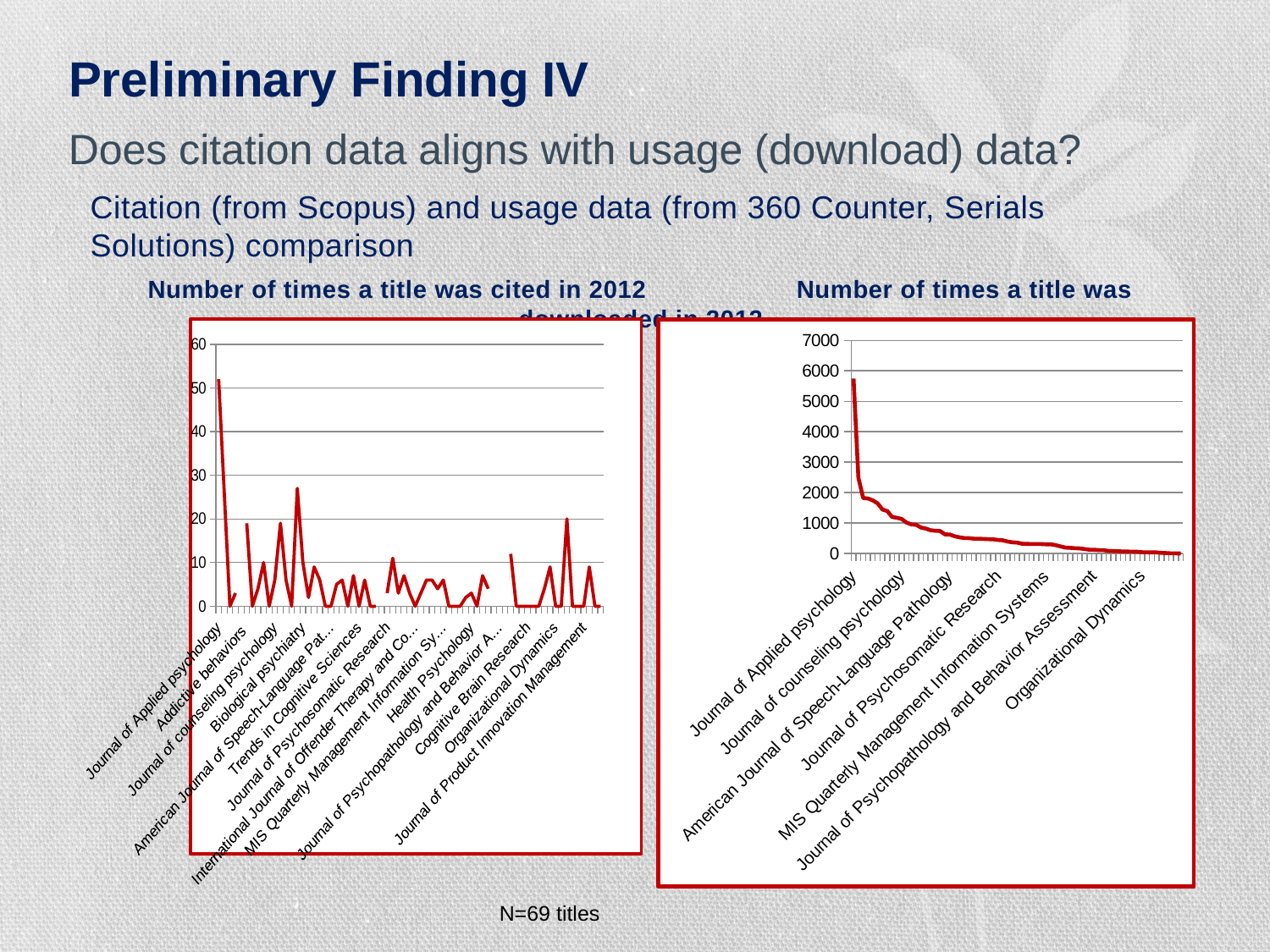

# Preliminary Finding IV
Does citation data aligns with usage (download) data?
Citation (from Scopus) and usage data (from 360 Counter, Serials Solutions) comparison
Number of times a title was cited in 2012                    Number of times a title was downloaded in 2012

### Chart

| Category |  |
|---|---|
| Journal of Applied psychology | 52.0 |
| psychological bulletin | 26.0 |
| Journal of Consumer Research | 0.0 |
| Developmental psychology | 3.0 |
| Vision research | None |
| Addictive behaviors  | 19.0 |
| Academy of management Journal | 0.0 |
| Journal of Affective Disorders | 4.0 |
| Clinical psychology review | 10.0 |
| Journal of Family Psychology | 0.0 |
| Journal of counseling psychology | 6.0 |
| Journal of Educational Psychology | 19.0 |
| Journal of Management | 6.0 |
| School Psychology Review | 0.0 |
| Archives of general psychiatry | 27.0 |
| Biological psychiatry | 10.0 |
| Brain Research | 2.0 |
| Psychological Review | 9.0 |
| Pediatrics | 6.0 |
| Journal of Research in personality | 0.0 |
| American Journal of Speech-Language Pathology | 0.0 |
| Journal of Occupational Health Psychology | 5.0 |
| Journal of Experimental child Psychology | 6.0 |
| International Journal of intercultural Relations | 0.0 |
| Psychological Medicine | 7.0 |
| Trends in Cognitive Sciences | 0.0 |
| Cognition | 6.0 |
| Journal of Speech and Hearing Research | 0.0 |
| Journal of International Business Studies | 0.0 |
| Child Development | None |
| Journal of Psychosomatic Research | 3.0 |
| Development and psychopathology | 11.0 |
| Counseling Psychologist | 3.0 |
| Psychological methods | 7.0 |
| Psychiatric Services | 3.0 |
| International Journal of Offender Therapy and Comparative Criminology | 0.0 |
| Human Resource Development Quarterly | 3.0 |
| Journal of Applied Social Psychology | 6.0 |
| Current Directions in Psychological Science | 6.0 |
| Organizational Research Methods | 4.0 |
| MIS Quarterly Management Information Systems | 6.0 |
| Criminal Justice and Behavior | 0.0 |
| American Journal of Psychology | 0.0 |
| Movement Disorders | 0.0 |
| Journal of Social Issues | 2.0 |
| Health Psychology | 3.0 |
| Circulation | 0.0 |
| Psychology of Men and Masculinity | 7.0 |
| Violence & Victims | 4.0 |
| Journal of Cognitive Neuroscience | None |
| Journal of Psychopathology and Behavior Assessment | 7.0 |
| Developmental Neuropsychology | None |
| Journal of personality disorders | 12.0 |
| Physical Therapy | 0.0 |
| Psychophysiology | 0.0 |
| Cognitive Brain Research | 0.0 |
| Journal of the Academy of Marketing Science | 0.0 |
| European Journal of Personality | 0.0 |
| Cognitive Behaviour Therapy | 4.0 |
| Journal of Studies on Alcohol | 9.0 |
| Organizational Dynamics | 0.0 |
| Personality and Social Psychology Review | 0.0 |
| Death studies | 20.0 |
| Journal of Physiology | 0.0 |
| World Journal of Surgery | 0.0 |
| Journal of Product Innovation Management | 0.0 |
| Addiction | 9.0 |
| Journal of the Acoustical Society of America | 0.0 |
| Journal of Abnormal and Social Psychology | 0.0 |

### Chart

| Category |  |
|---|---|
| Journal of Applied psychology | 5746.0 |
| psychological bulletin | 2486.0 |
| Journal of Consumer Research | 1823.0 |
| Developmental psychology | 1809.0 |
| Vision research | 1747.0 |
| Addictive behaviors  | 1647.0 |
| Academy of management Journal | 1447.0 |
| Journal of Affective Disorders | 1396.0 |
| Clinical psychology review | 1202.0 |
| Journal of Family Psychology | 1174.0 |
| Journal of counseling psychology | 1135.0 |
| Journal of Educational Psychology | 1018.0 |
| Journal of Management | 956.0 |
| School Psychology Review | 945.0 |
| Archives of general psychiatry | 855.0 |
| Biological psychiatry | 820.0 |
| Brain Research | 767.0 |
| Psychological Review | 749.0 |
| Pediatrics | 741.0 |
| Journal of Research in personality | 629.0 |
| American Journal of Speech-Language Pathology | 626.0 |
| Journal of Occupational Health Psychology | 568.0 |
| Journal of Experimental child Psychology | 533.0 |
| International Journal of intercultural Relations | 509.0 |
| Psychological Medicine | 506.0 |
| Trends in Cognitive Sciences | 487.0 |
| Cognition | 486.0 |
| Journal of Speech and Hearing Research | 479.0 |
| Journal of International Business Studies | 472.0 |
| Child Development | 467.0 |
| Journal of Psychosomatic Research | 446.0 |
| Development and psychopathology | 435.0 |
| Counseling Psychologist | 395.0 |
| Psychological methods | 369.0 |
| Psychiatric Services | 359.0 |
| International Journal of Offender Therapy and Comparative Criminology | 324.0 |
| Human Resource Development Quarterly | 317.0 |
| Journal of Applied Social Psychology | 314.0 |
| Current Directions in Psychological Science | 312.0 |
| Organizational Research Methods | 312.0 |
| MIS Quarterly Management Information Systems | 304.0 |
| Criminal Justice and Behavior | 304.0 |
| American Journal of Psychology | 277.0 |
| Movement Disorders | 235.0 |
| Journal of Social Issues | 194.0 |
| Health Psychology | 189.0 |
| Circulation | 175.0 |
| Psychology of Men and Masculinity | 168.0 |
| Violence & Victims | 148.0 |
| Journal of Cognitive Neuroscience | 126.0 |
| Journal of Psychopathology and Behavior Assessment | 125.0 |
| Developmental Neuropsychology | 114.0 |
| Journal of personality disorders | 112.0 |
| Physical Therapy | 85.0 |
| Psychophysiology | 82.0 |
| Cognitive Brain Research | 78.0 |
| Journal of the Academy of Marketing Science | 68.0 |
| European Journal of Personality | 66.0 |
| Cognitive Behaviour Therapy | 63.0 |
| Journal of Studies on Alcohol | 60.0 |
| Organizational Dynamics | 45.0 |
| Personality and Social Psychology Review | 41.0 |
| Death studies | 38.0 |
| Journal of Physiology | 38.0 |
| World Journal of Surgery | 20.0 |
| Journal of Product Innovation Management | 16.0 |
| Addiction | 6.0 |
| Journal of the Acoustical Society of America | 5.0 |
| Journal of Abnormal and Social Psychology | 1.0 |
N=69 titles